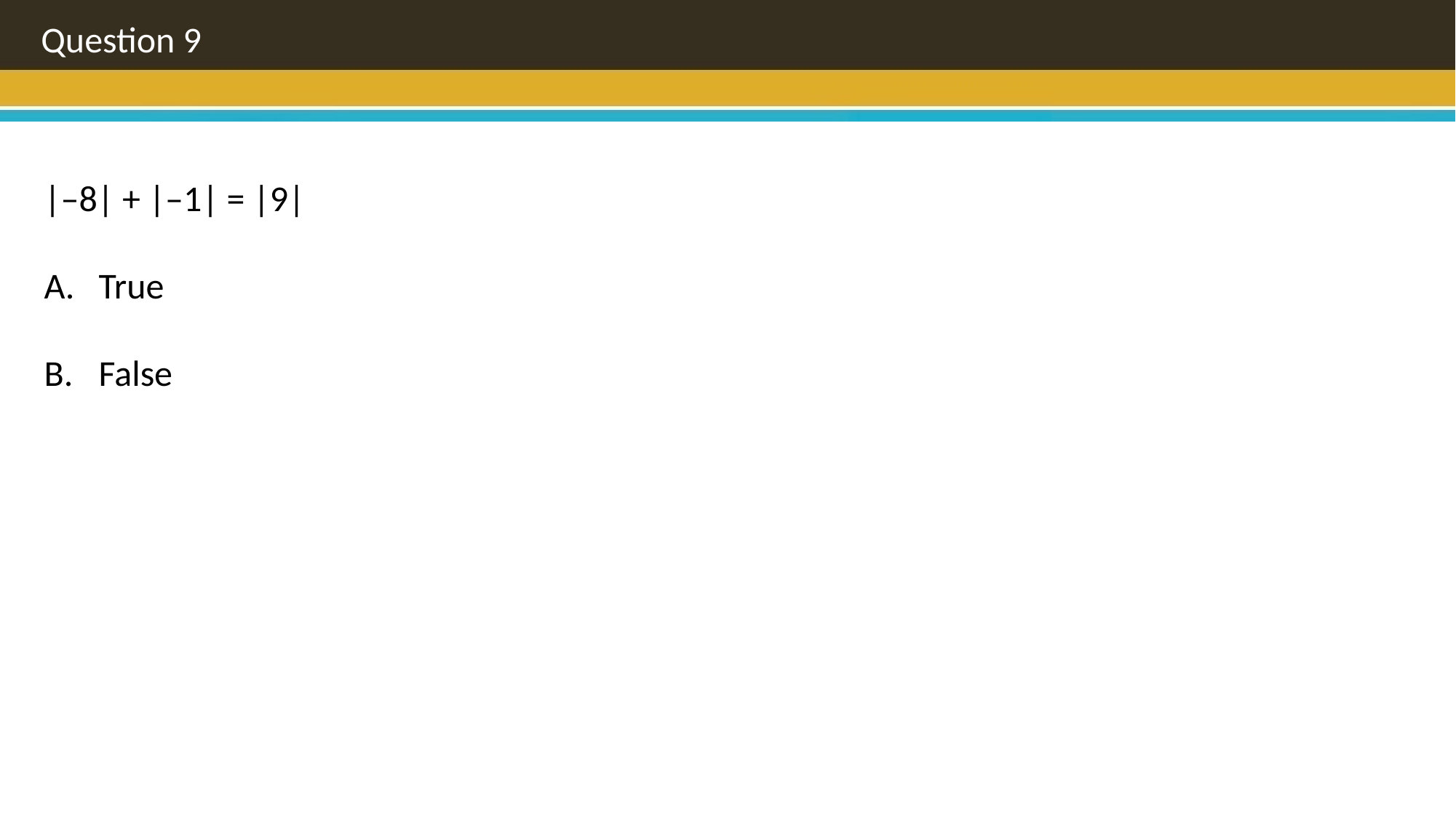

Question 9
|–8| + |–1| = |9|

True

False